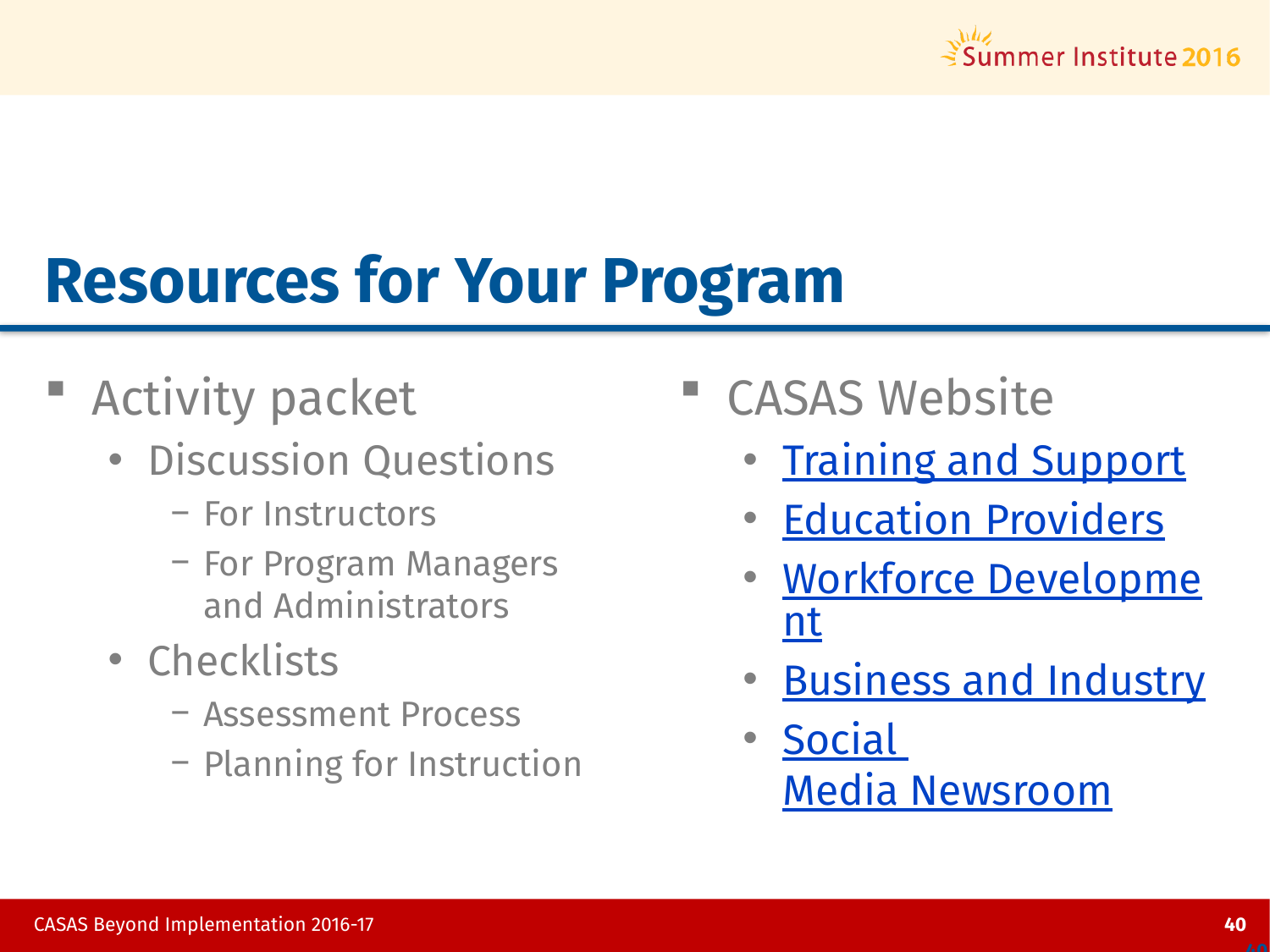

# Resources for Your Program
Activity packet
Discussion Questions
For Instructors
For Program Managers and Administrators
Checklists
Assessment Process
Planning for Instruction
CASAS Website
Training and Support
Education Providers
Workforce Development
Business and Industry
Social Media Newsroom

CASAS Beyond Implementation 2016-17
40
40